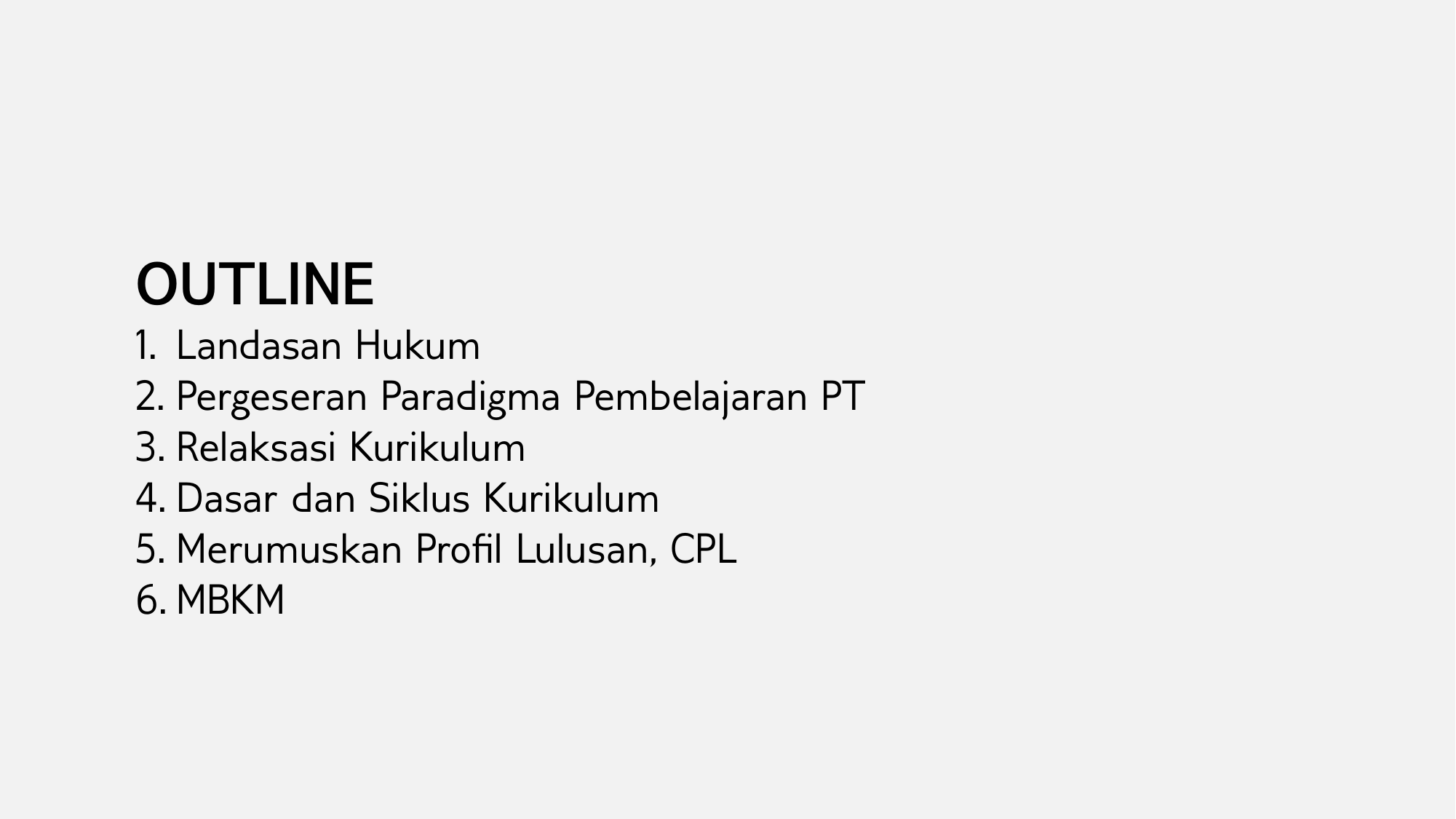

OUTLINE
Landasan Hukum
Pergeseran Paradigma Pembelajaran PT
Relaksasi Kurikulum
Dasar dan Siklus Kurikulum
Merumuskan Profil Lulusan, CPL
MBKM